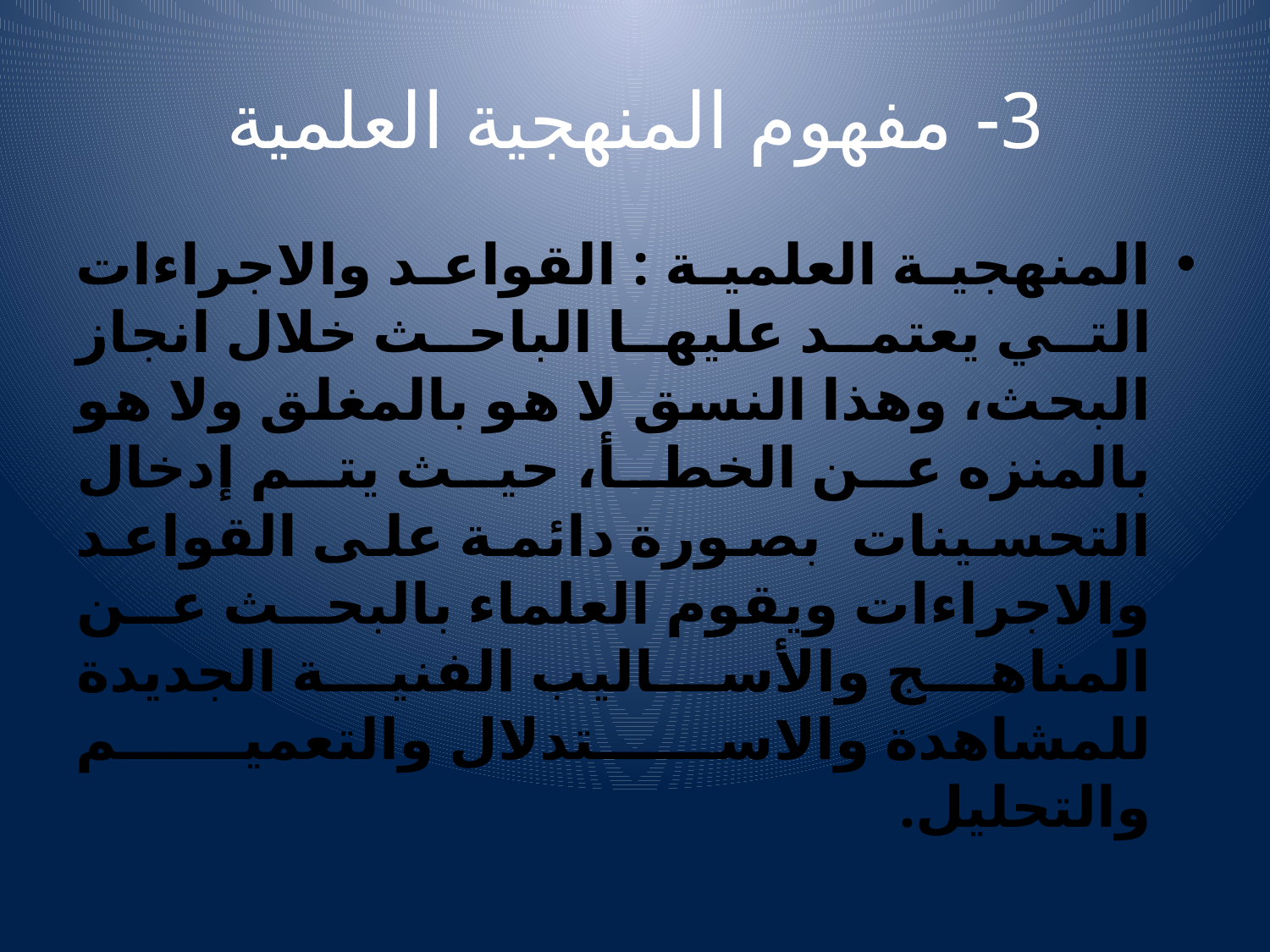

# 3- مفهوم المنهجية العلمية
المنهجية العلمية : القواعد والاجراءات التي يعتمد عليها الباحث خلال انجاز البحث، وهذا النسق لا هو بالمغلق ولا هو بالمنزه عن الخطأ، حيث يتم إدخال التحسينات  بصورة دائمة على القواعد والاجراءات ويقوم العلماء بالبحث عن المناهج والأساليب الفنية الجديدة للمشاهدة والاستدلال والتعميم والتحليل.